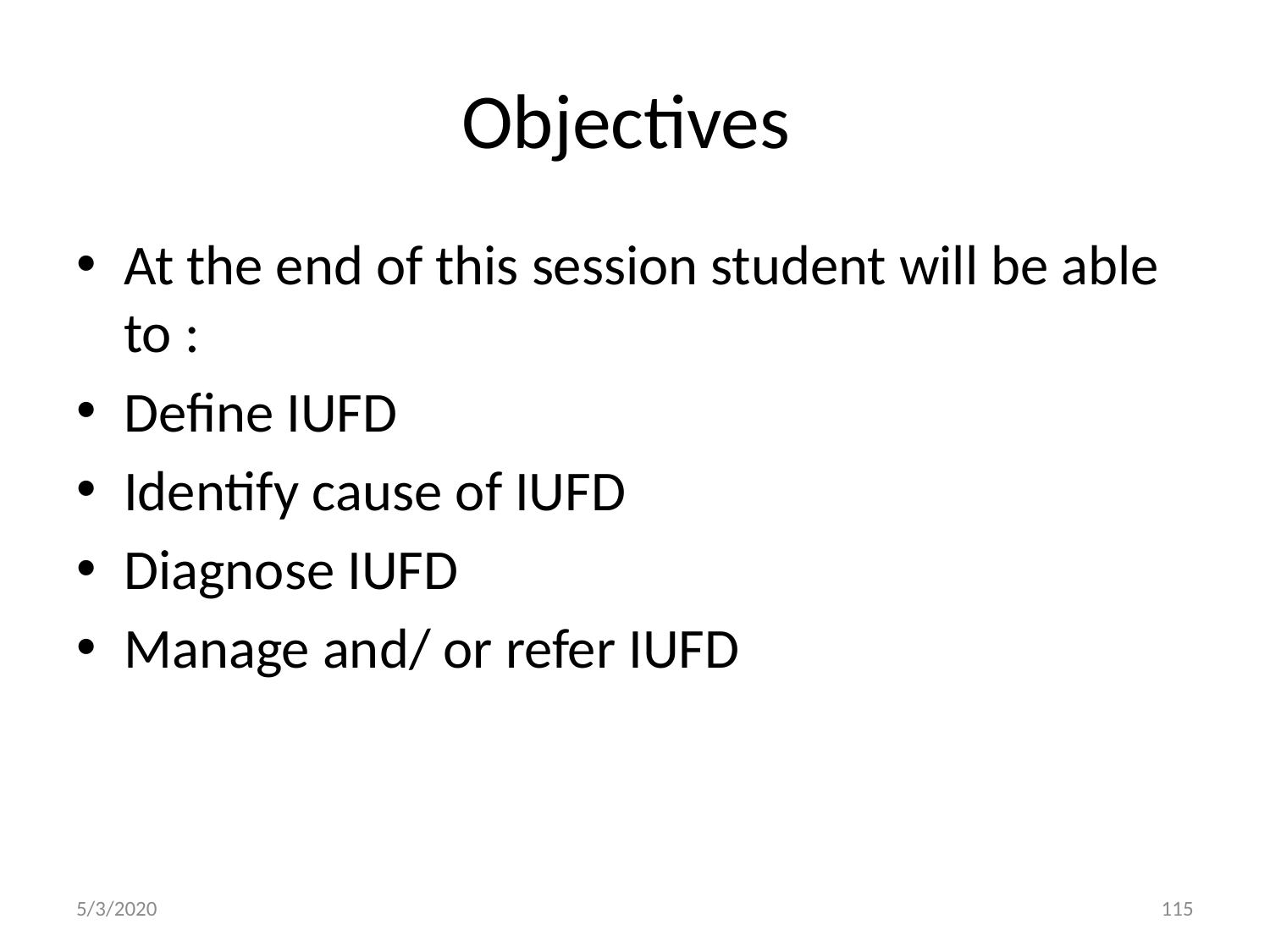

# Objectives
At the end of this session student will be able to :
Define IUFD
Identify cause of IUFD
Diagnose IUFD
Manage and/ or refer IUFD

5/3/2020
115